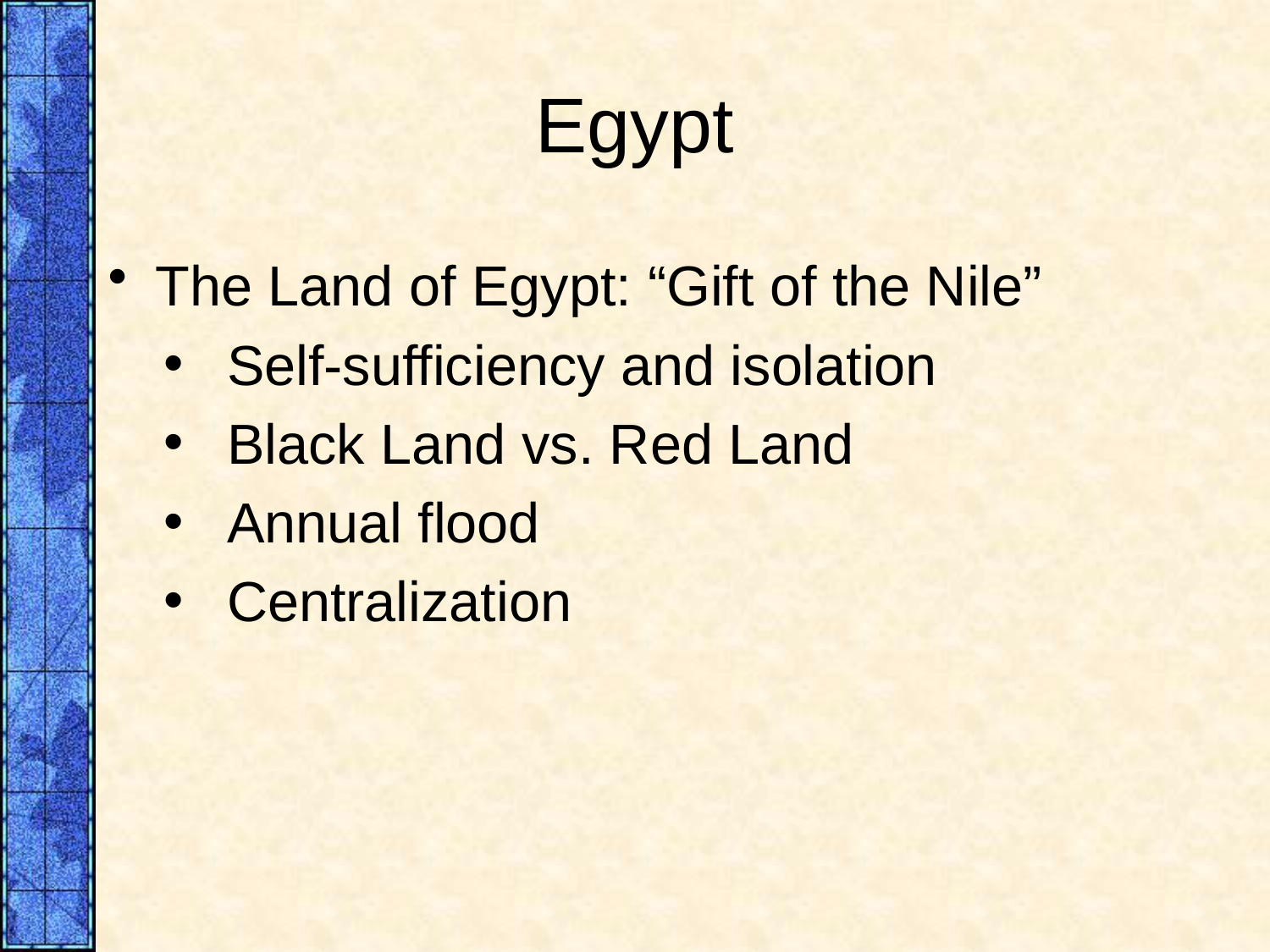

# Egypt
The Land of Egypt: “Gift of the Nile”
Self-sufficiency and isolation
Black Land vs. Red Land
Annual flood
Centralization